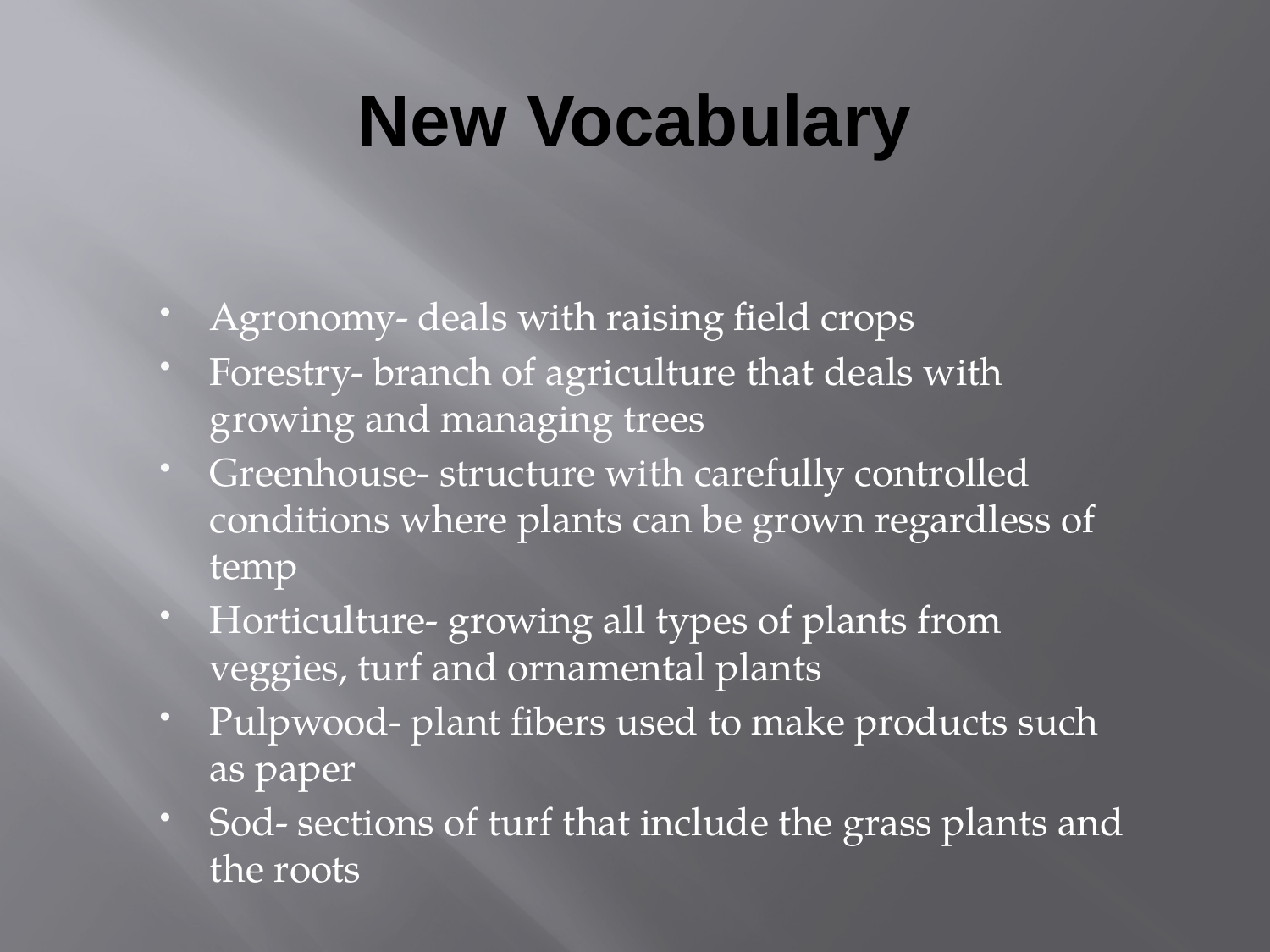

# New Vocabulary
Agronomy- deals with raising field crops
Forestry- branch of agriculture that deals with growing and managing trees
Greenhouse- structure with carefully controlled conditions where plants can be grown regardless of temp
Horticulture- growing all types of plants from veggies, turf and ornamental plants
Pulpwood- plant fibers used to make products such as paper
Sod- sections of turf that include the grass plants and the roots